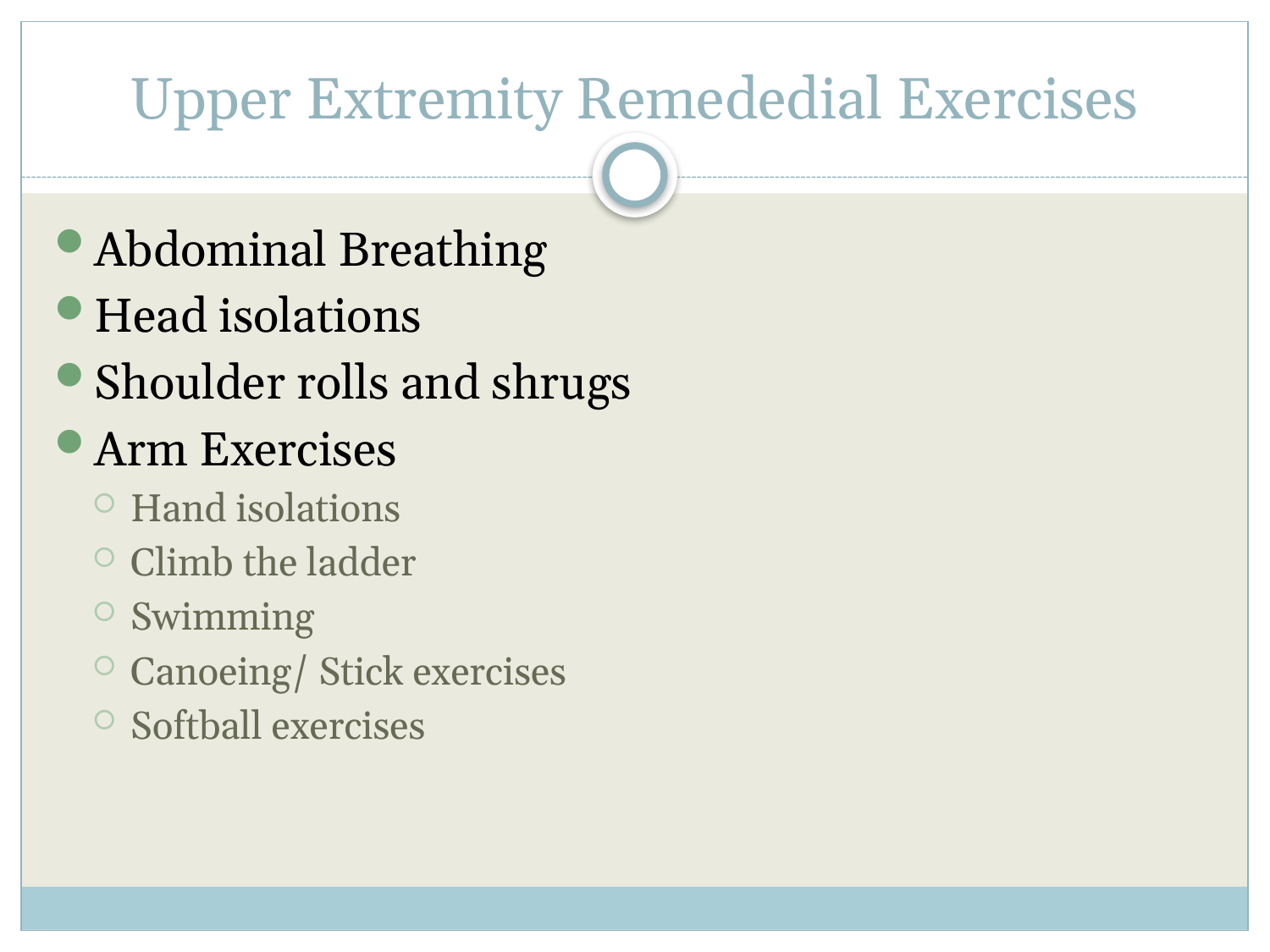

# Upper Extremity Remededial Exercises
Abdominal Breathing
Head isolations
Shoulder rolls and shrugs
Arm Exercises
Hand isolations
Climb the ladder
Swimming
Canoeing/ Stick exercises
Softball exercises